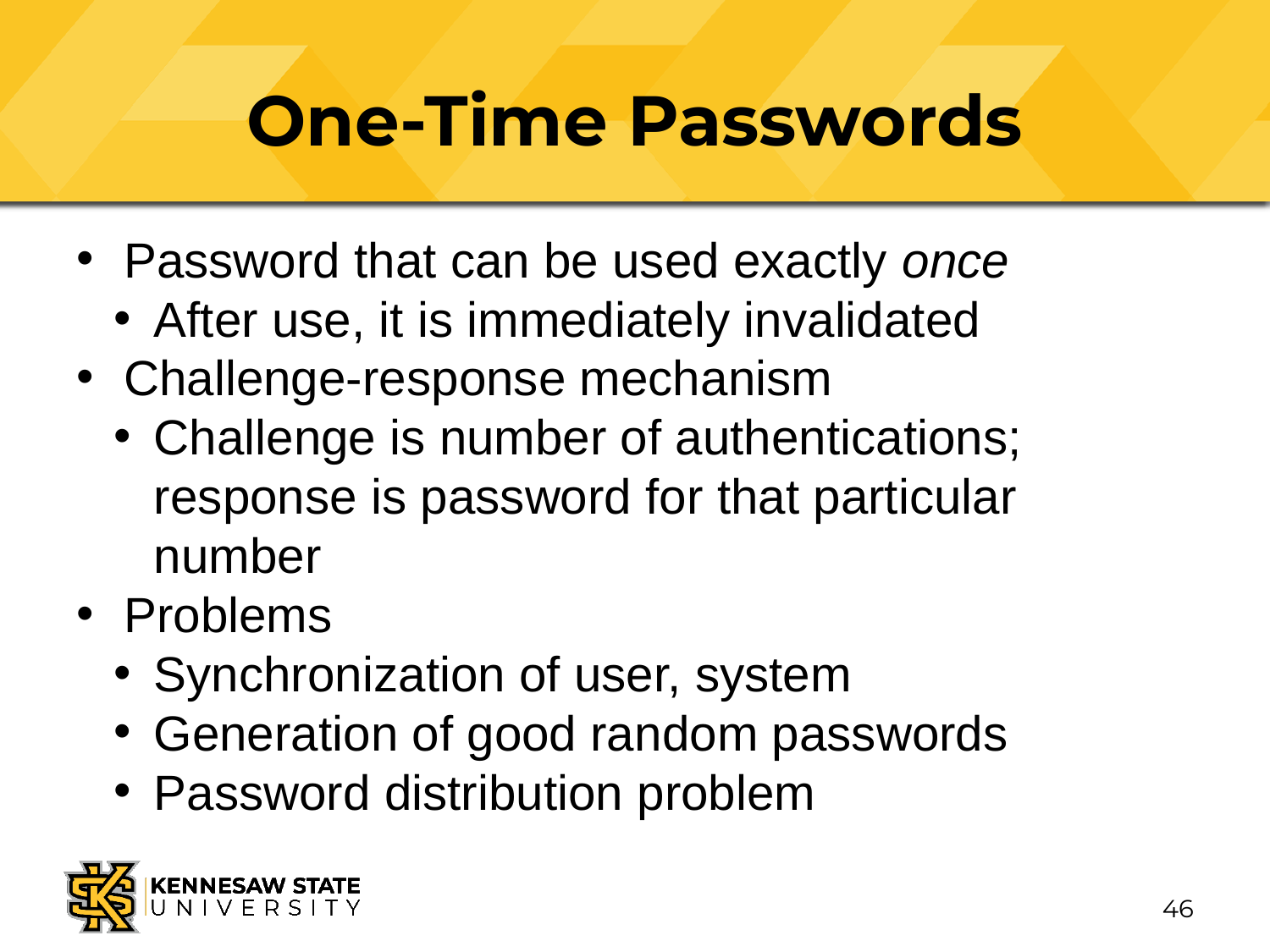

# One-Time Passwords
Password that can be used exactly once
After use, it is immediately invalidated
Challenge-response mechanism
Challenge is number of authentications; response is password for that particular number
Problems
Synchronization of user, system
Generation of good random passwords
Password distribution problem
46